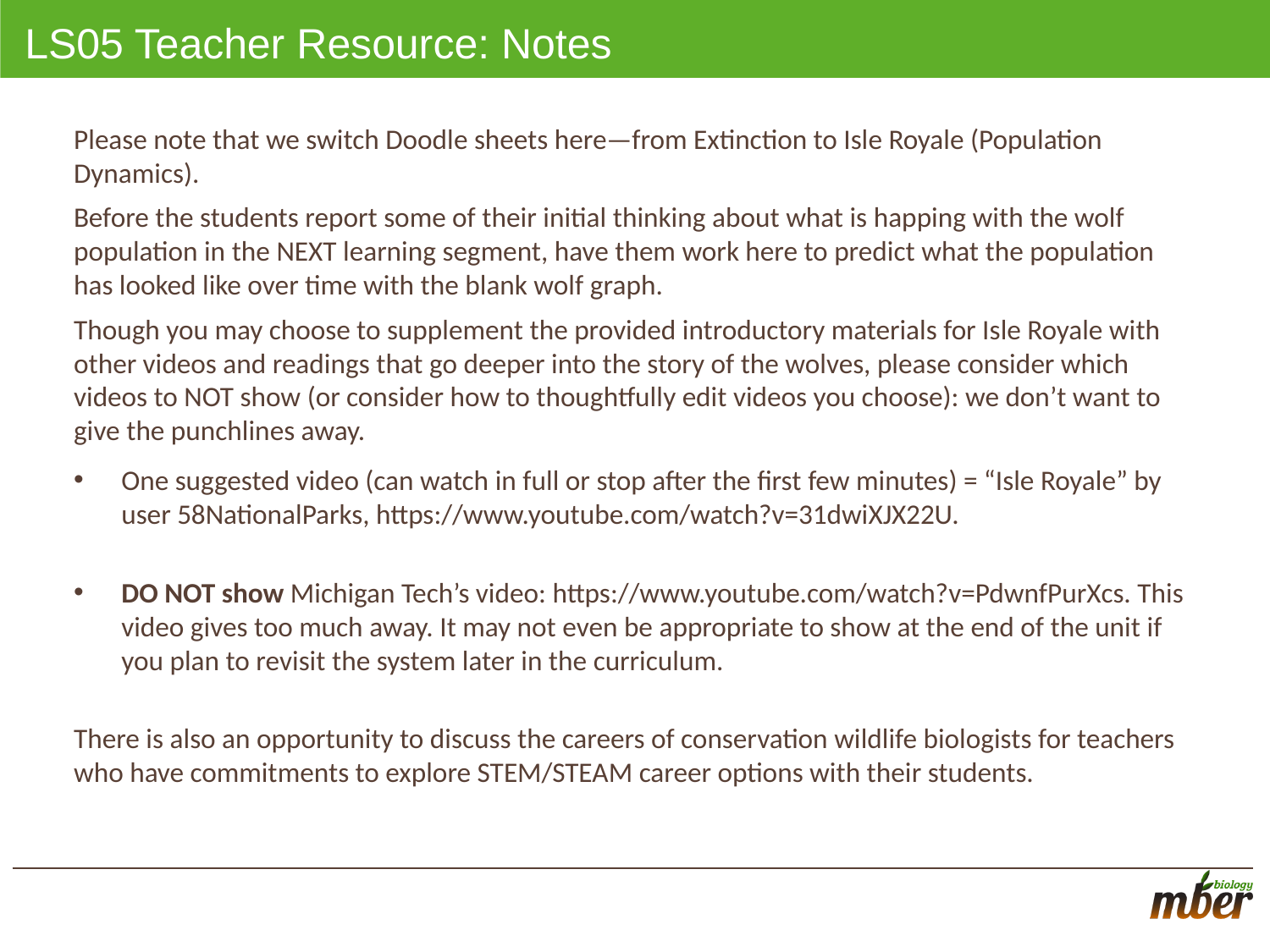

# LS05 Teacher Resource: Notes
Please note that we switch Doodle sheets here—from Extinction to Isle Royale (Population Dynamics).
Before the students report some of their initial thinking about what is happing with the wolf population in the NEXT learning segment, have them work here to predict what the population has looked like over time with the blank wolf graph.
Though you may choose to supplement the provided introductory materials for Isle Royale with other videos and readings that go deeper into the story of the wolves, please consider which videos to NOT show (or consider how to thoughtfully edit videos you choose): we don’t want to give the punchlines away.
One suggested video (can watch in full or stop after the first few minutes) = “Isle Royale” by user 58NationalParks, https://www.youtube.com/watch?v=31dwiXJX22U.

DO NOT show Michigan Tech’s video: https://www.youtube.com/watch?v=PdwnfPurXcs. This video gives too much away. It may not even be appropriate to show at the end of the unit if you plan to revisit the system later in the curriculum.

There is also an opportunity to discuss the careers of conservation wildlife biologists for teachers who have commitments to explore STEM/STEAM career options with their students.